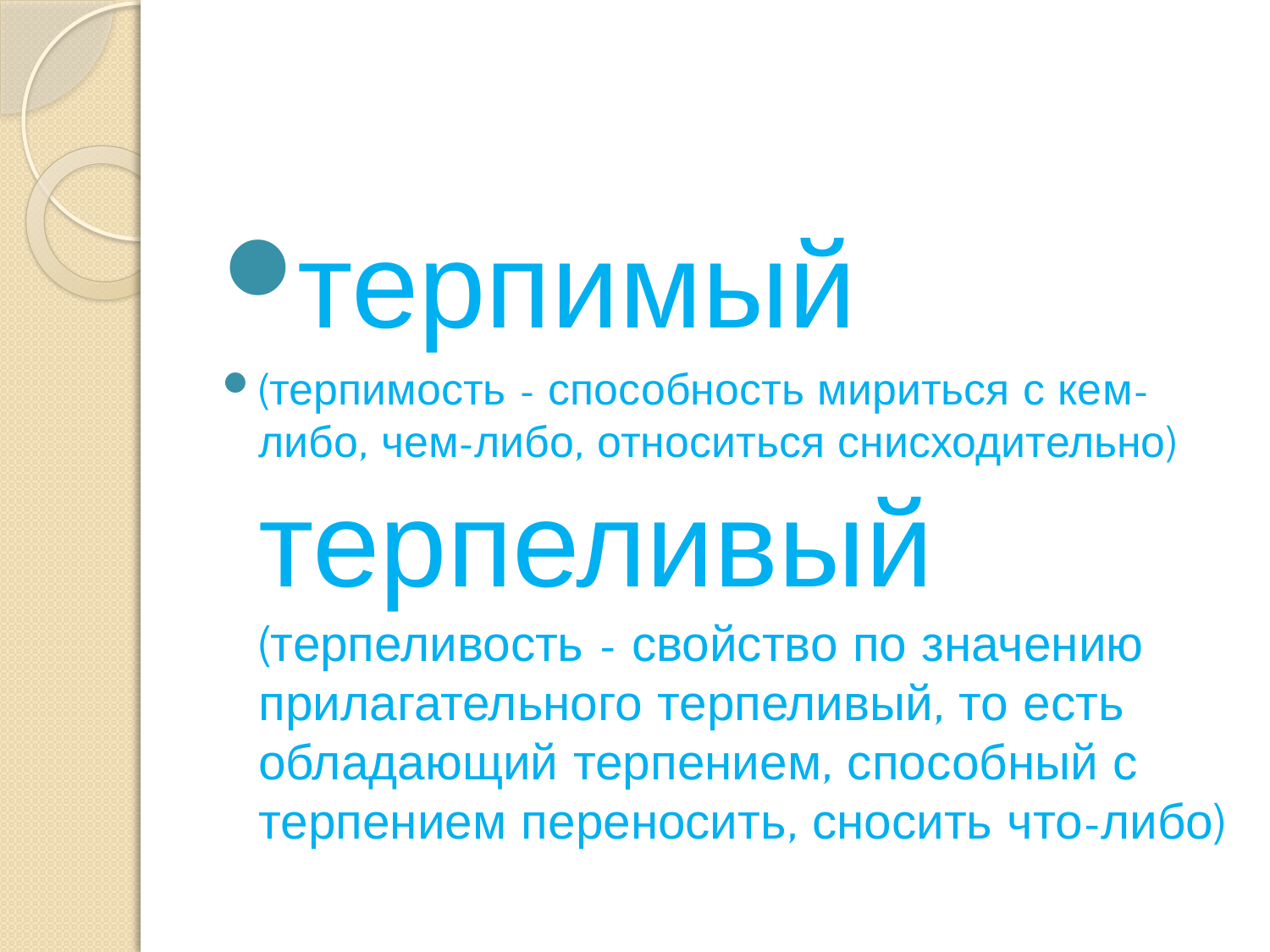

#
терпимый
(терпимость - способность мириться с кем-либо, чем-либо, относиться снисходительно)
терпеливый
(терпеливость - свойство по значению прилагательного терпеливый, то есть обладающий терпением, способный с терпением переносить, сносить что-либо)